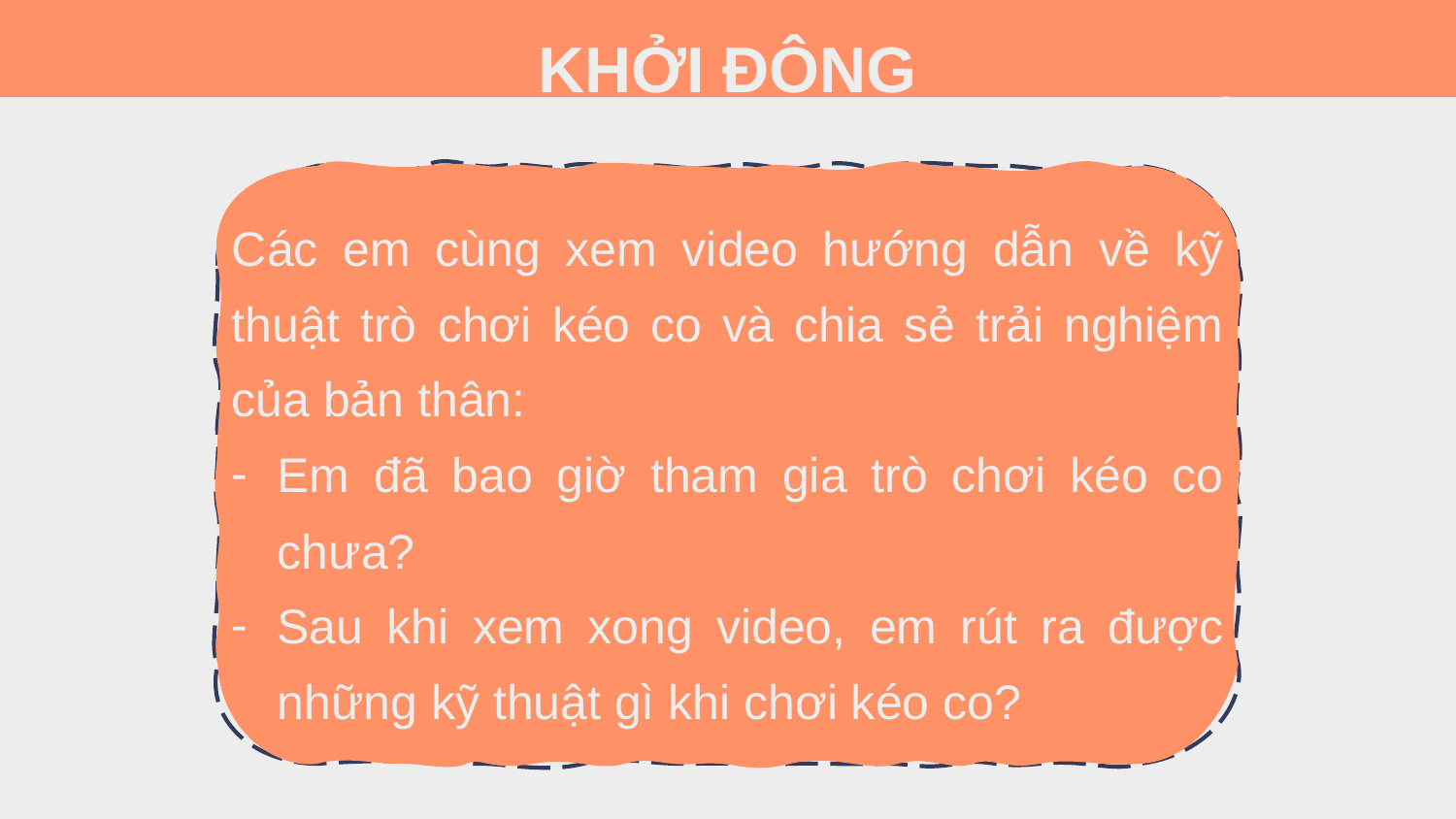

KHỞI ĐỘNG

Các em cùng xem video hướng dẫn về kỹ thuật trò chơi kéo co và chia sẻ trải nghiệm của bản thân:
Em đã bao giờ tham gia trò chơi kéo co chưa?
Sau khi xem xong video, em rút ra được những kỹ thuật gì khi chơi kéo co?